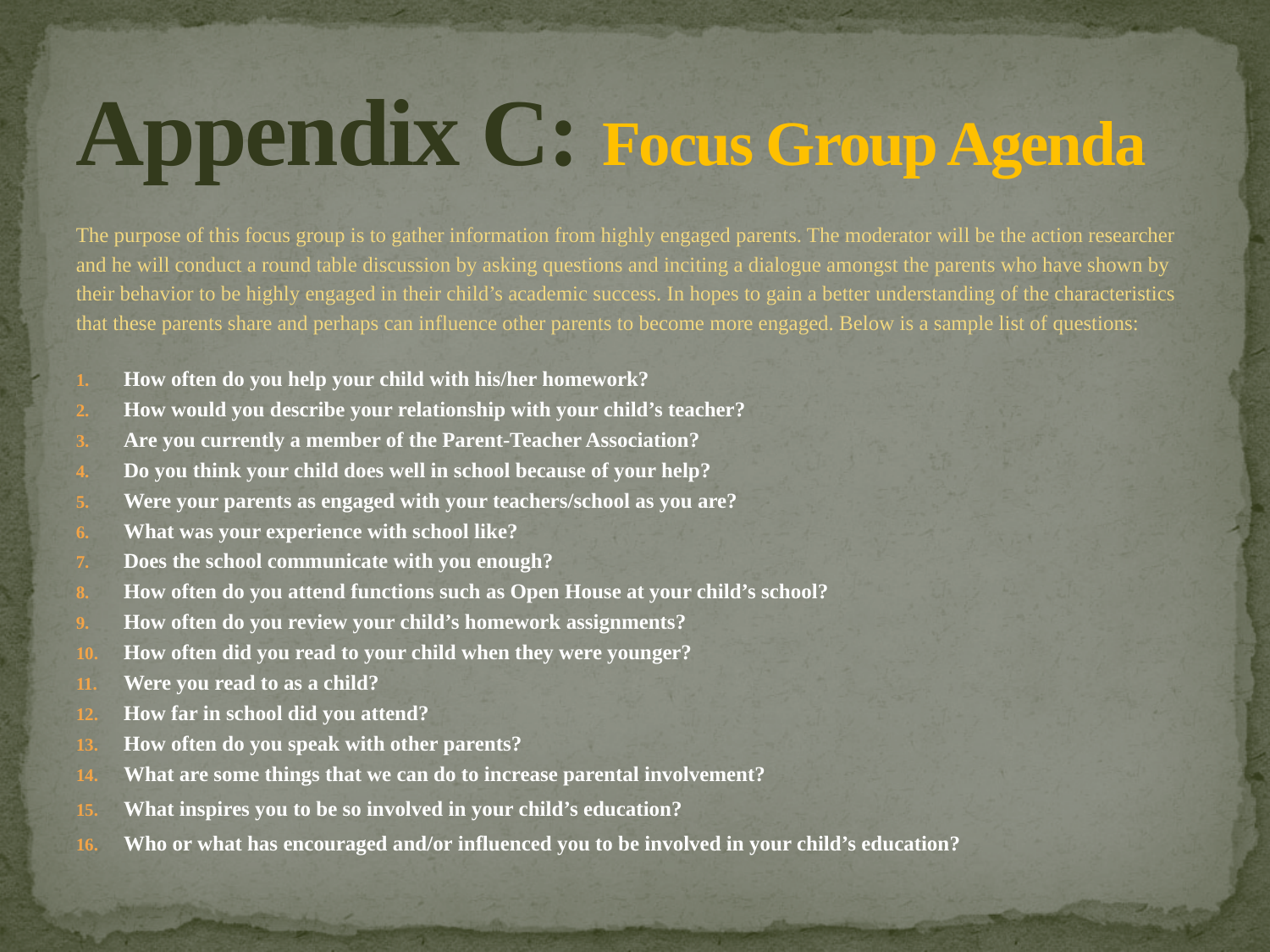

# Appendix C: Focus Group Agenda
The purpose of this focus group is to gather information from highly engaged parents. The moderator will be the action researcher and he will conduct a round table discussion by asking questions and inciting a dialogue amongst the parents who have shown by their behavior to be highly engaged in their child’s academic success. In hopes to gain a better understanding of the characteristics that these parents share and perhaps can influence other parents to become more engaged. Below is a sample list of questions:

How often do you help your child with his/her homework?
How would you describe your relationship with your child’s teacher?
Are you currently a member of the Parent-Teacher Association?
Do you think your child does well in school because of your help?
Were your parents as engaged with your teachers/school as you are?
What was your experience with school like?
Does the school communicate with you enough?
How often do you attend functions such as Open House at your child’s school?
How often do you review your child’s homework assignments?
How often did you read to your child when they were younger?
Were you read to as a child?
How far in school did you attend?
How often do you speak with other parents?
What are some things that we can do to increase parental involvement?
What inspires you to be so involved in your child’s education?
Who or what has encouraged and/or influenced you to be involved in your child’s education?